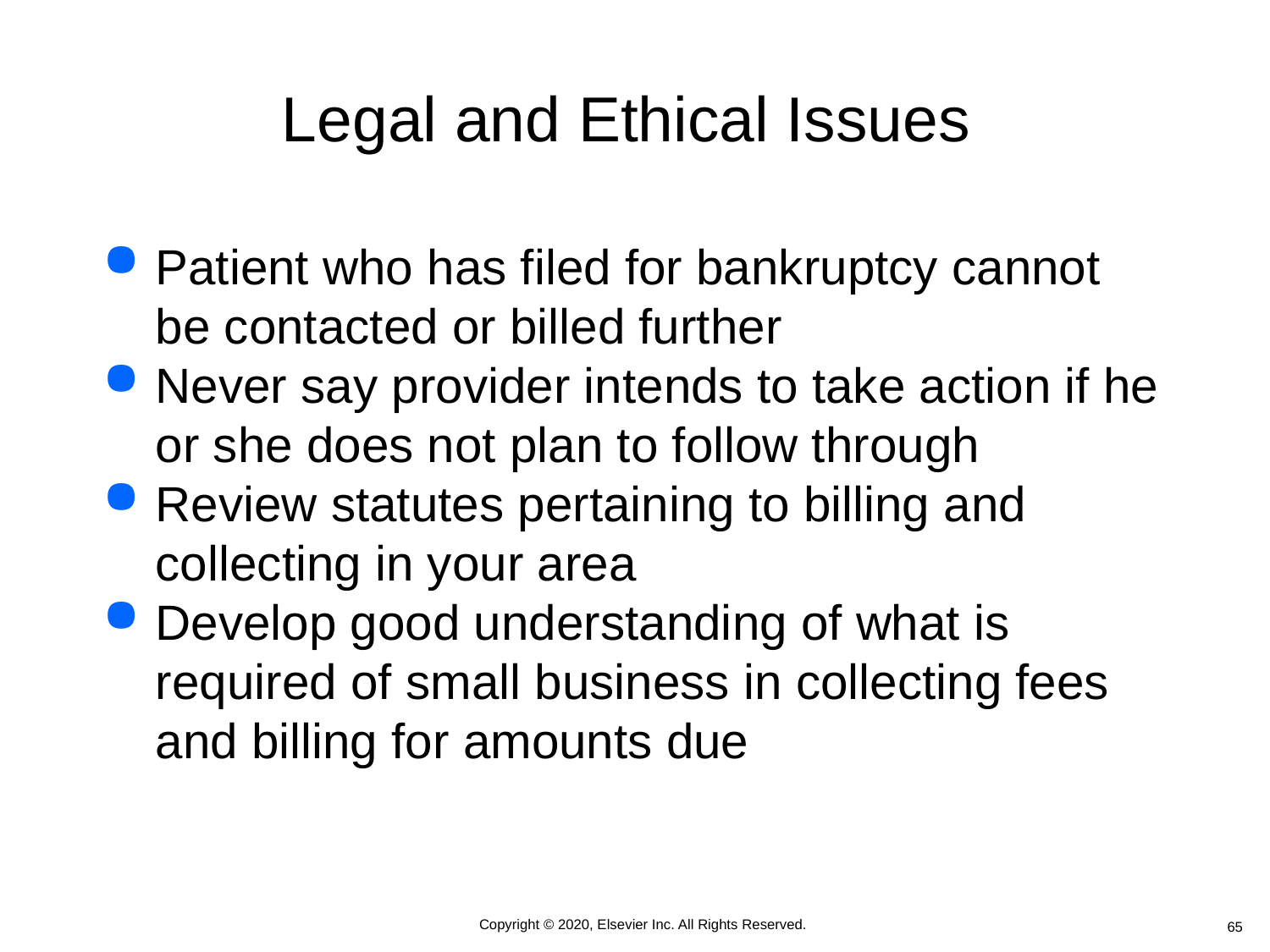

# Legal and Ethical Issues
Patient who has filed for bankruptcy cannot be contacted or billed further
Never say provider intends to take action if he or she does not plan to follow through
Review statutes pertaining to billing and collecting in your area
Develop good understanding of what is required of small business in collecting fees and billing for amounts due